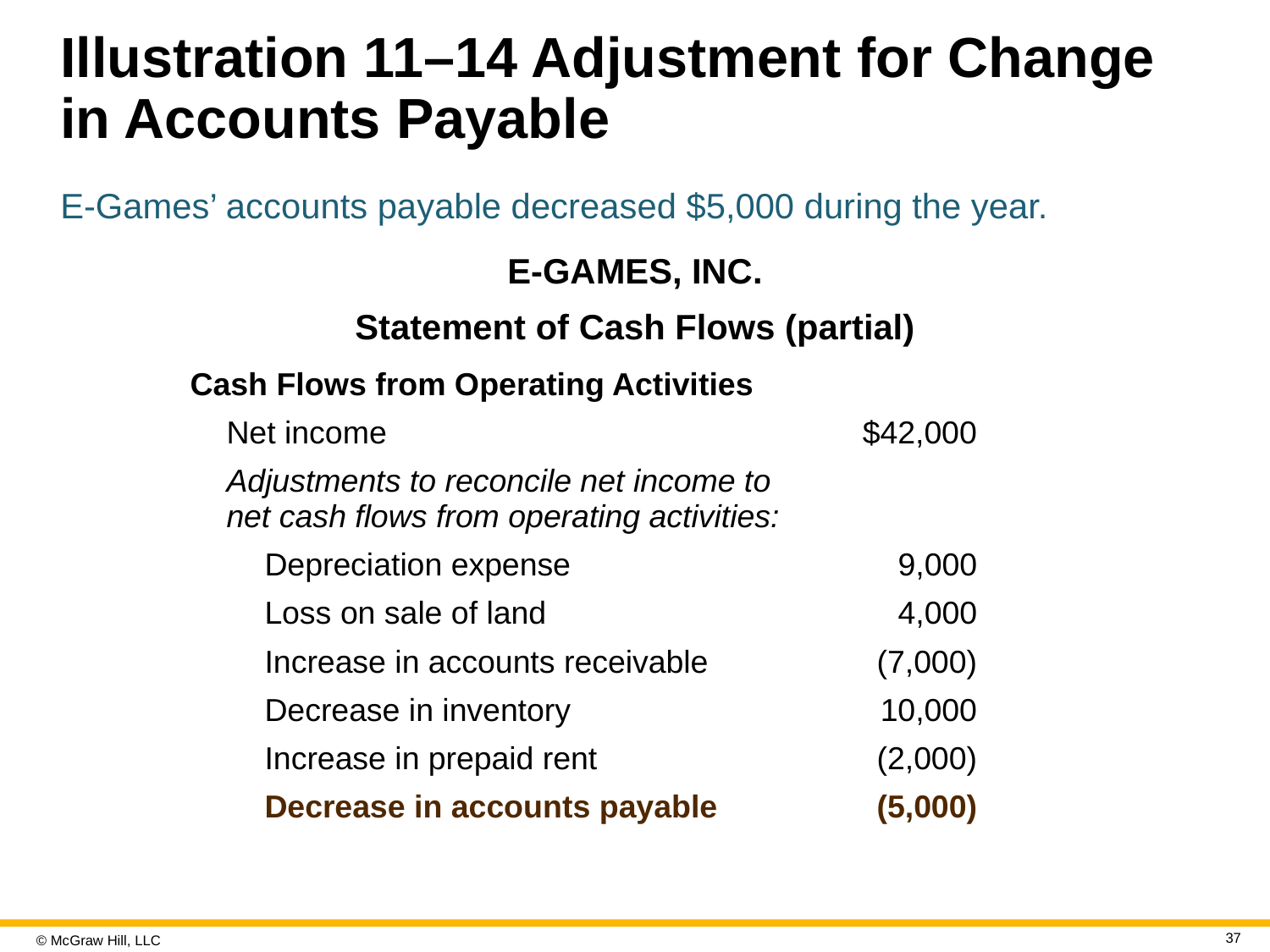

# Illustration 11–14 Adjustment for Change in Accounts Payable
E-Games’ accounts payable decreased $5,000 during the year.
E-GAMES, INC.
Statement of Cash Flows (partial)
| Cash Flows from Operating Activities |  |
| --- | --- |
| Net income | $42,000 |
| Adjustments to reconcile net income to net cash flows from operating activities: |  |
| Depreciation expense | 9,000 |
| Loss on sale of land | 4,000 |
| Increase in accounts receivable | (7,000) |
| Decrease in inventory | 10,000 |
| Increase in prepaid rent | (2,000) |
| Decrease in accounts payable | (5,000) |
37